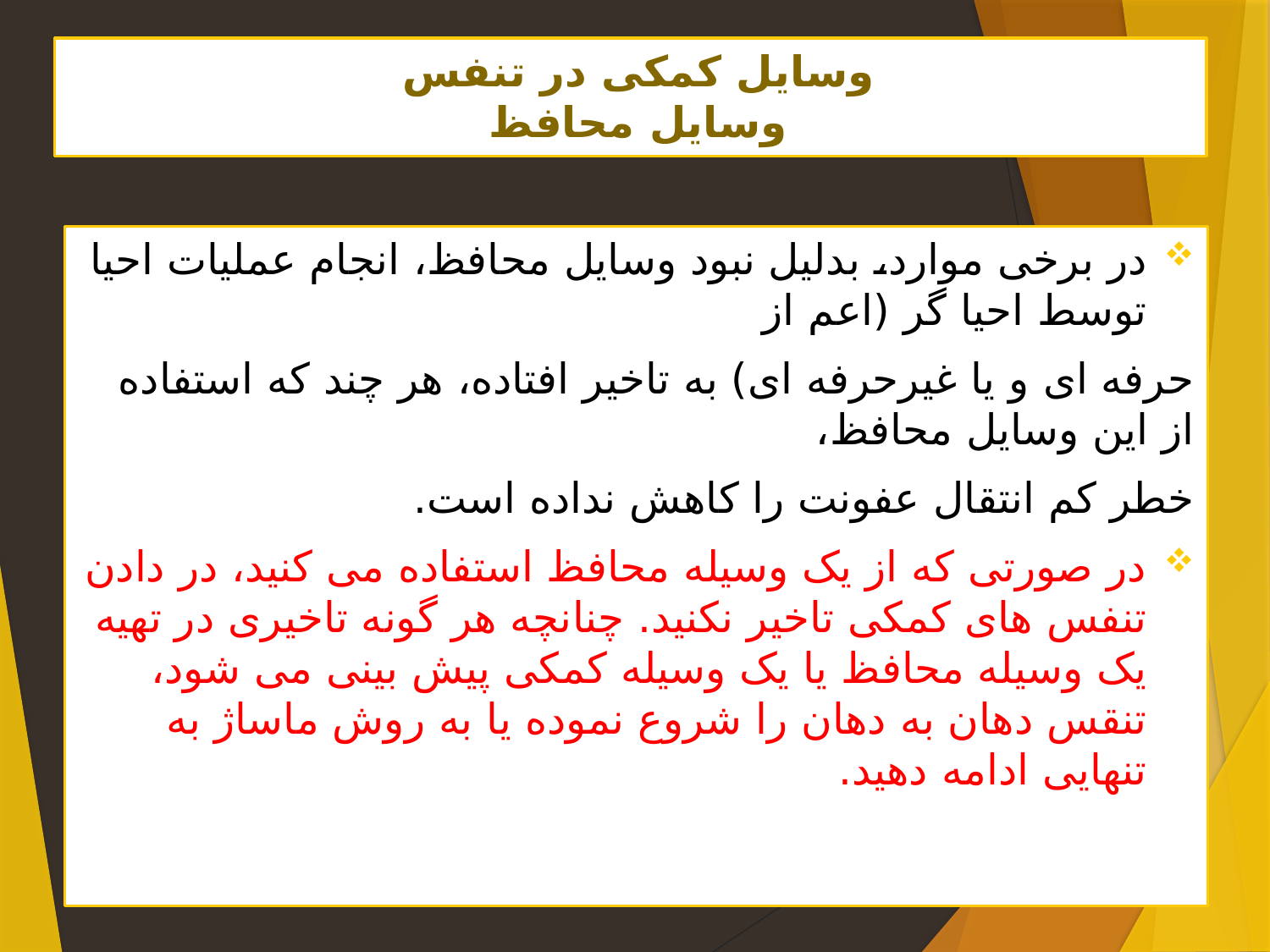

# وسایل کمکی در تنفس وسایل محافظ
در برخی موارد، بدلیل نبود وسایل محافظ، انجام عملیات احیا توسط احیا گر (اعم از
حرفه ای و یا غیرحرفه ای) به تاخیر افتاده، هر چند که استفاده از این وسایل محافظ،
خطر کم انتقال عفونت را کاهش نداده است.
در صورتی که از یک وسیله محافظ استفاده می کنید، در دادن تنفس های کمکی تاخیر نکنید. چنانچه هر گونه تاخیری در تهیه یک وسیله محافظ یا یک وسیله کمکی پیش بینی می شود، تنقس دهان به دهان را شروع نموده یا به روش ماساژ به تنهایی ادامه دهید.